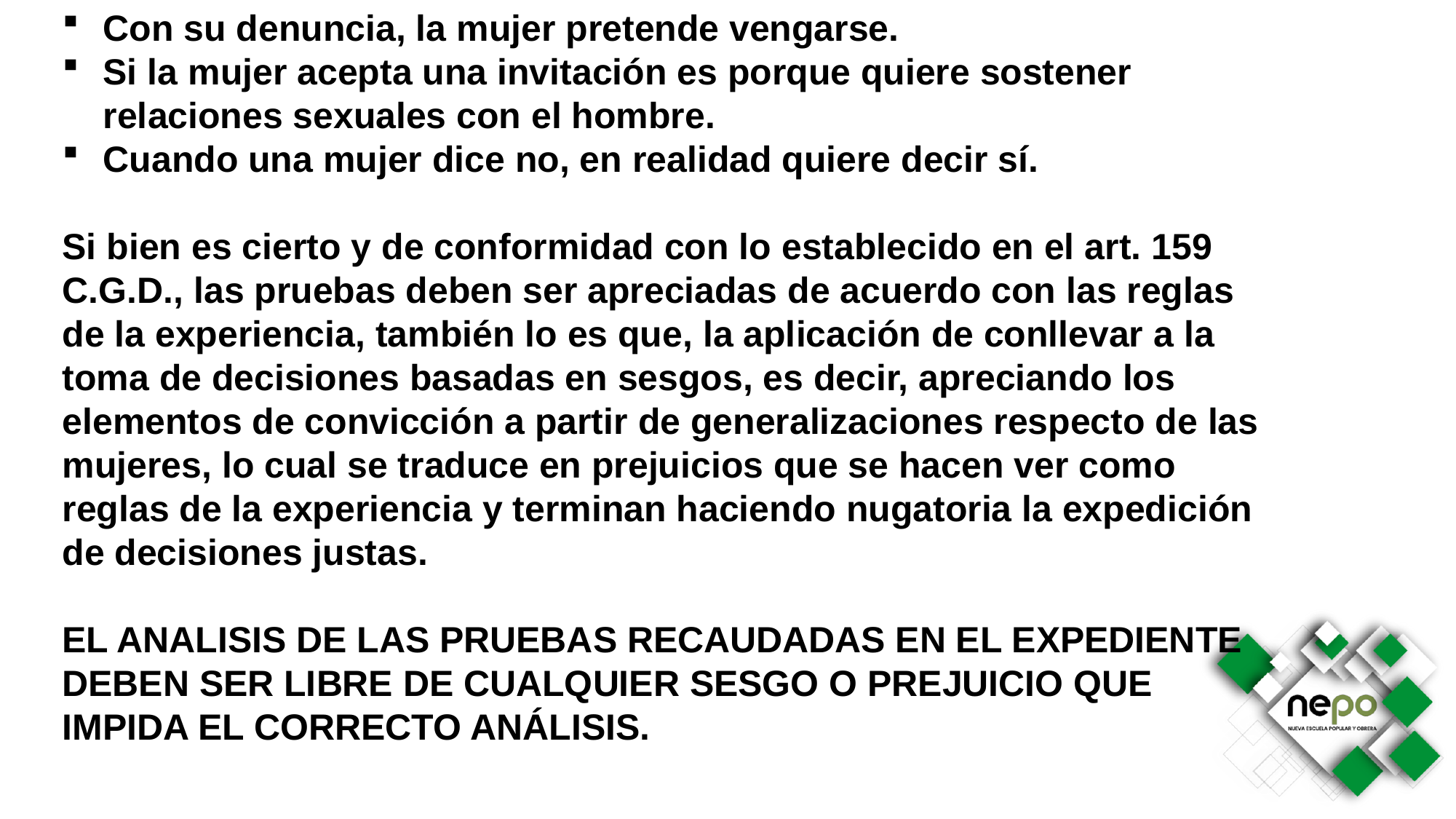

Con su denuncia, la mujer pretende vengarse.
Si la mujer acepta una invitación es porque quiere sostener relaciones sexuales con el hombre.
Cuando una mujer dice no, en realidad quiere decir sí.

Si bien es cierto y de conformidad con lo establecido en el art. 159 C.G.D., las pruebas deben ser apreciadas de acuerdo con las reglas de la experiencia, también lo es que, la aplicación de conllevar a la toma de decisiones basadas en sesgos, es decir, apreciando los elementos de convicción a partir de generalizaciones respecto de las mujeres, lo cual se traduce en prejuicios que se hacen ver como reglas de la experiencia y terminan haciendo nugatoria la expedición de decisiones justas.

EL ANALISIS DE LAS PRUEBAS RECAUDADAS EN EL EXPEDIENTE DEBEN SER LIBRE DE CUALQUIER SESGO O PREJUICIO QUE
IMPIDA EL CORRECTO ANÁLISIS.